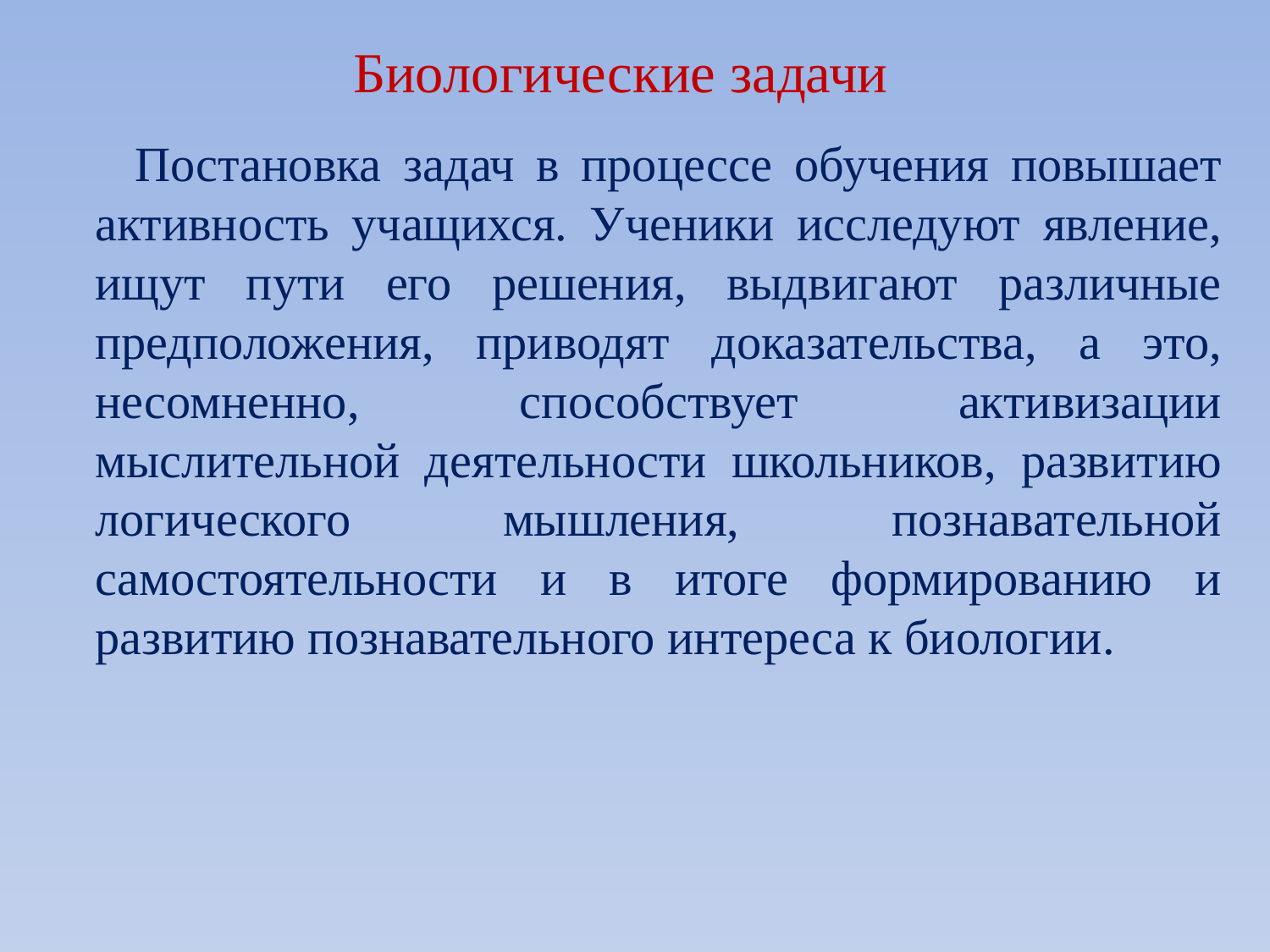

# Биологические задачи
    Постановка задач в процессе обучения повышает активность учащихся. Ученики исследуют явление, ищут пути его решения, выдвигают различные предположения, приводят доказательства, а это, несомненно, способствует активизации мыслительной деятельности школьников, развитию логического мышления, познавательной самостоятельности и в итоге формированию и развитию познавательного интереса к биологии.